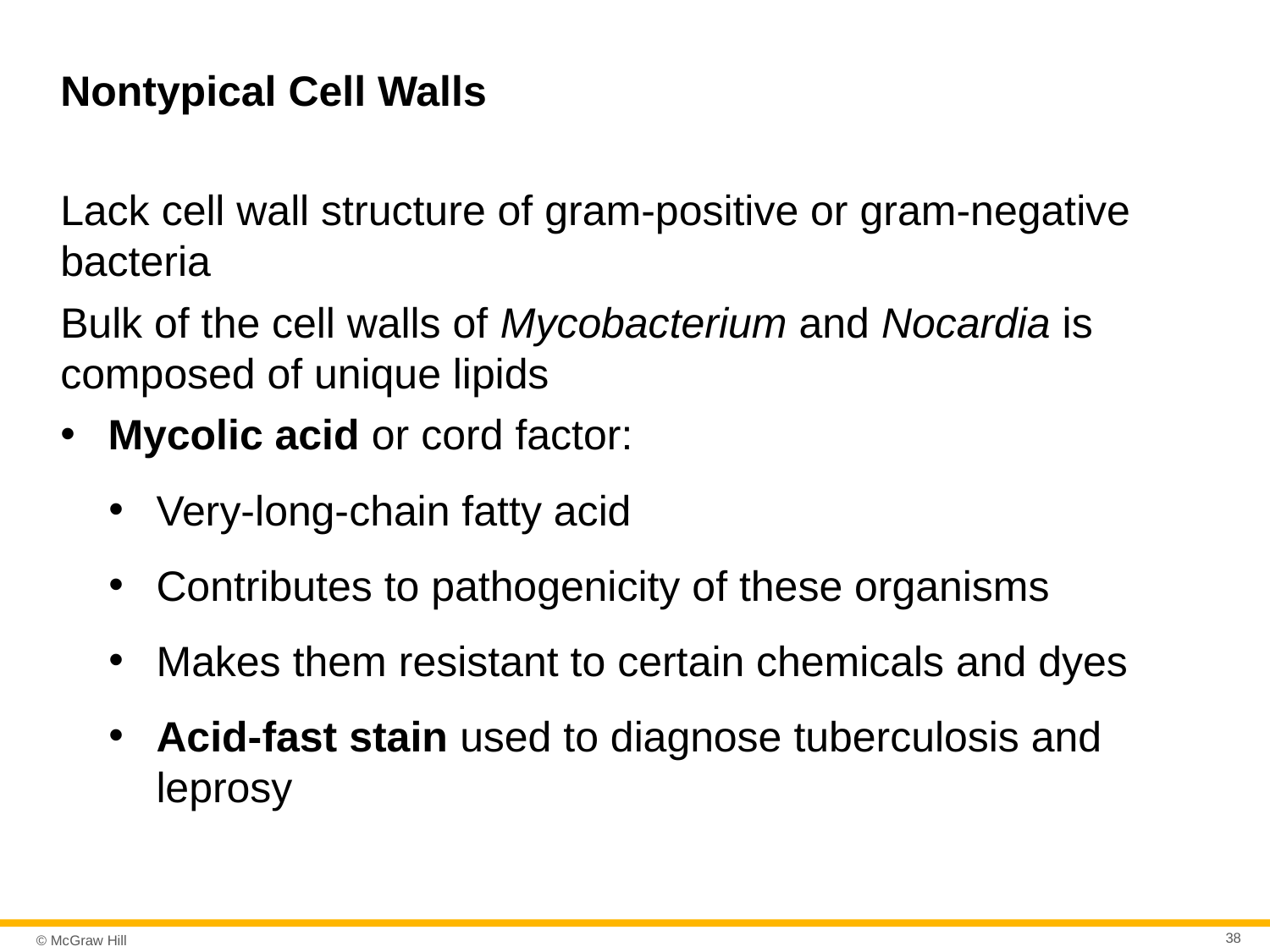

# Nontypical Cell Walls
Lack cell wall structure of gram-positive or gram-negative bacteria
Bulk of the cell walls of Mycobacterium and Nocardia is composed of unique lipids
Mycolic acid or cord factor:
Very-long-chain fatty acid
Contributes to pathogenicity of these organisms
Makes them resistant to certain chemicals and dyes
Acid-fast stain used to diagnose tuberculosis and leprosy